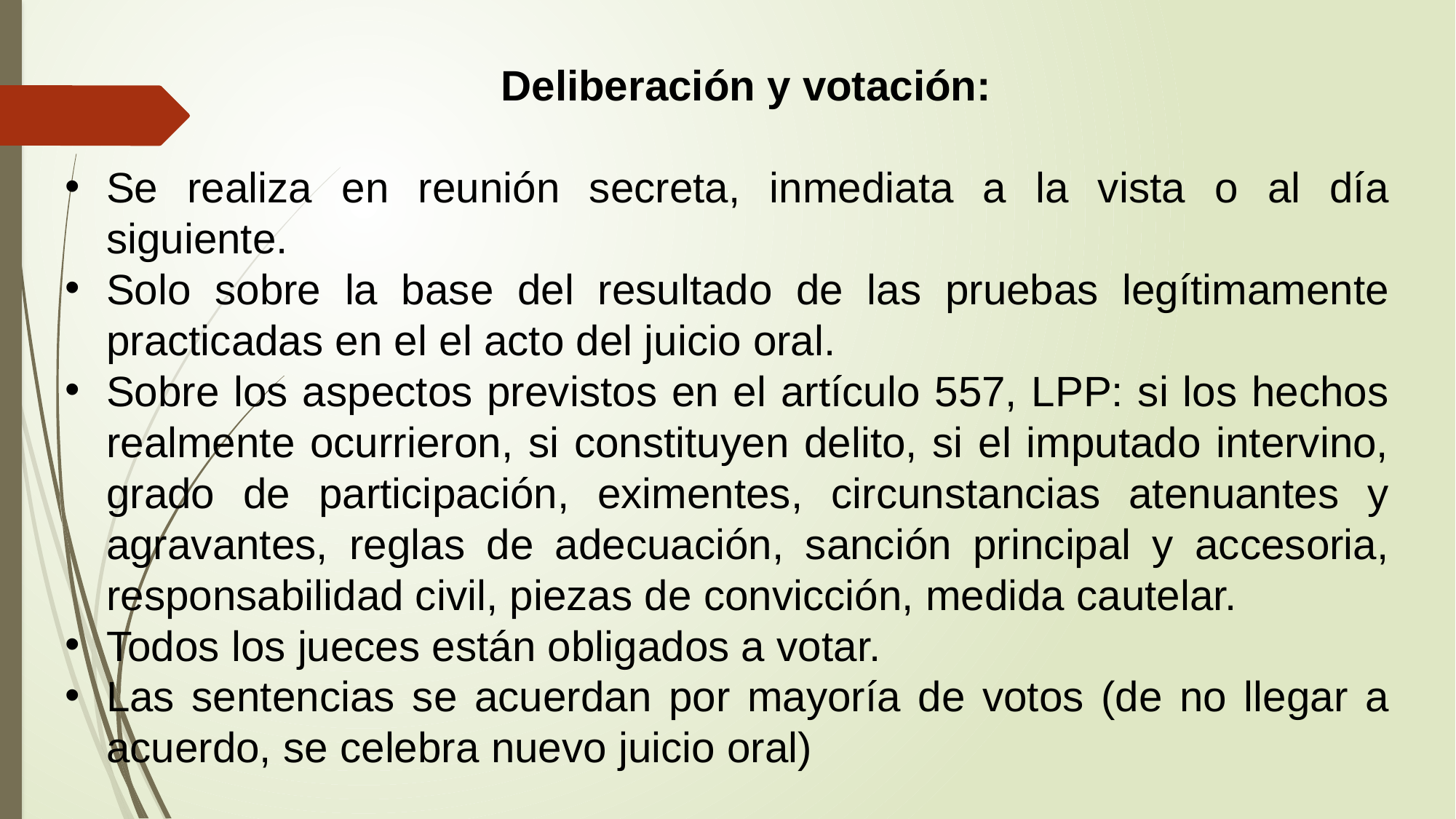

Deliberación y votación:

Se realiza en reunión secreta, inmediata a la vista o al día siguiente.
Solo sobre la base del resultado de las pruebas legítimamente practicadas en el el acto del juicio oral.
Sobre los aspectos previstos en el artículo 557, LPP: si los hechos realmente ocurrieron, si constituyen delito, si el imputado intervino, grado de participación, eximentes, circunstancias atenuantes y agravantes, reglas de adecuación, sanción principal y accesoria, responsabilidad civil, piezas de convicción, medida cautelar.
Todos los jueces están obligados a votar.
Las sentencias se acuerdan por mayoría de votos (de no llegar a acuerdo, se celebra nuevo juicio oral)